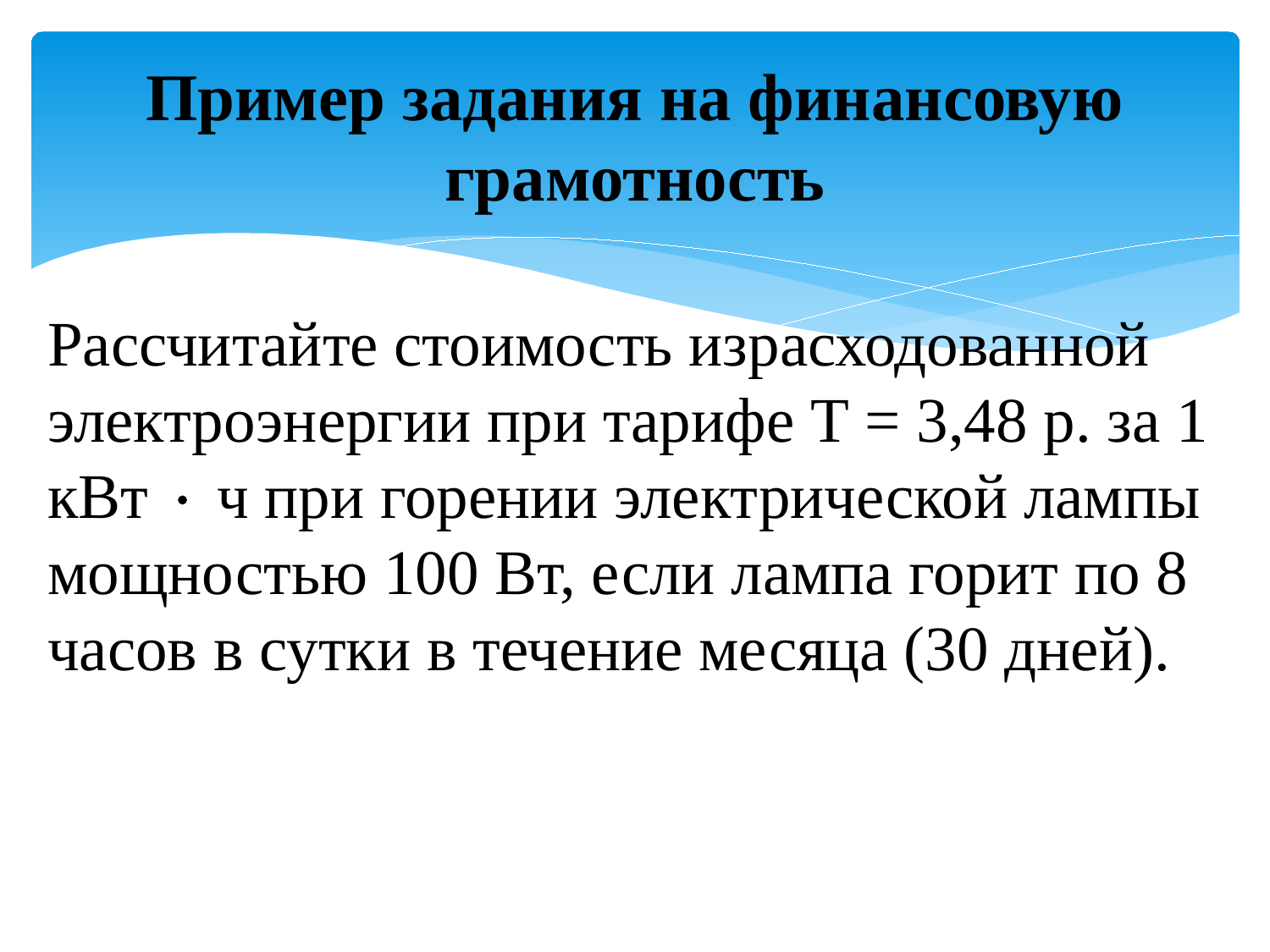

# Пример задания на финансовую грамотность
Рассчитайте стоимость израсходованной электроэнергии при тарифе Т = 3,48 р. за 1 кВт ⋅ ч при горении электрической лампы мощностью 100 Вт, если лампа горит по 8 часов в сутки в течение месяца (30 дней).